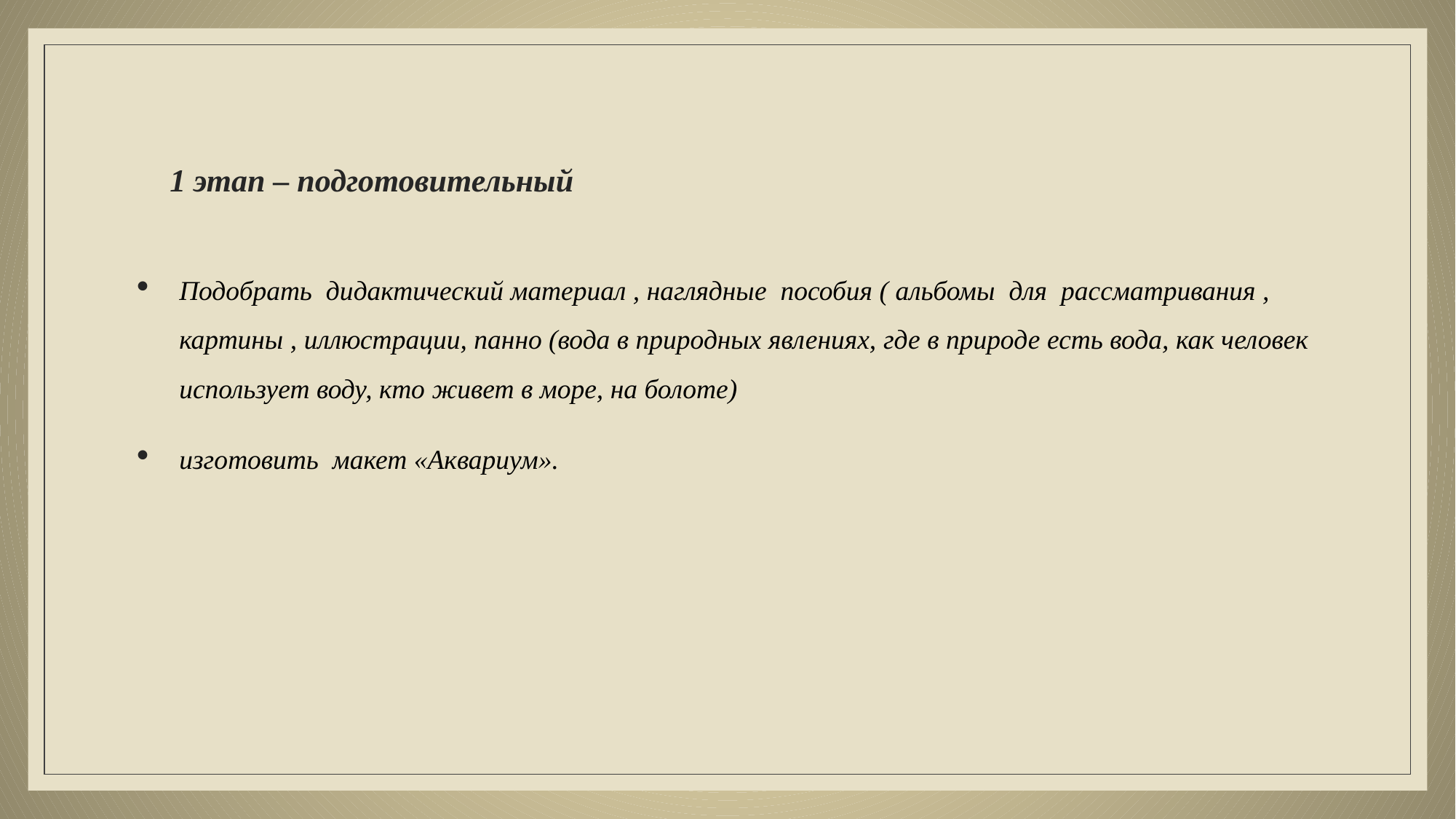

# 1 этап – подготовительный
Подобрать  дидактический материал , наглядные  пособия ( альбомы  для  рассматривания , картины , иллюстрации, панно (вода в природных явлениях, где в природе есть вода, как человек использует воду, кто живет в море, на болоте)
изготовить  макет «Аквариум».